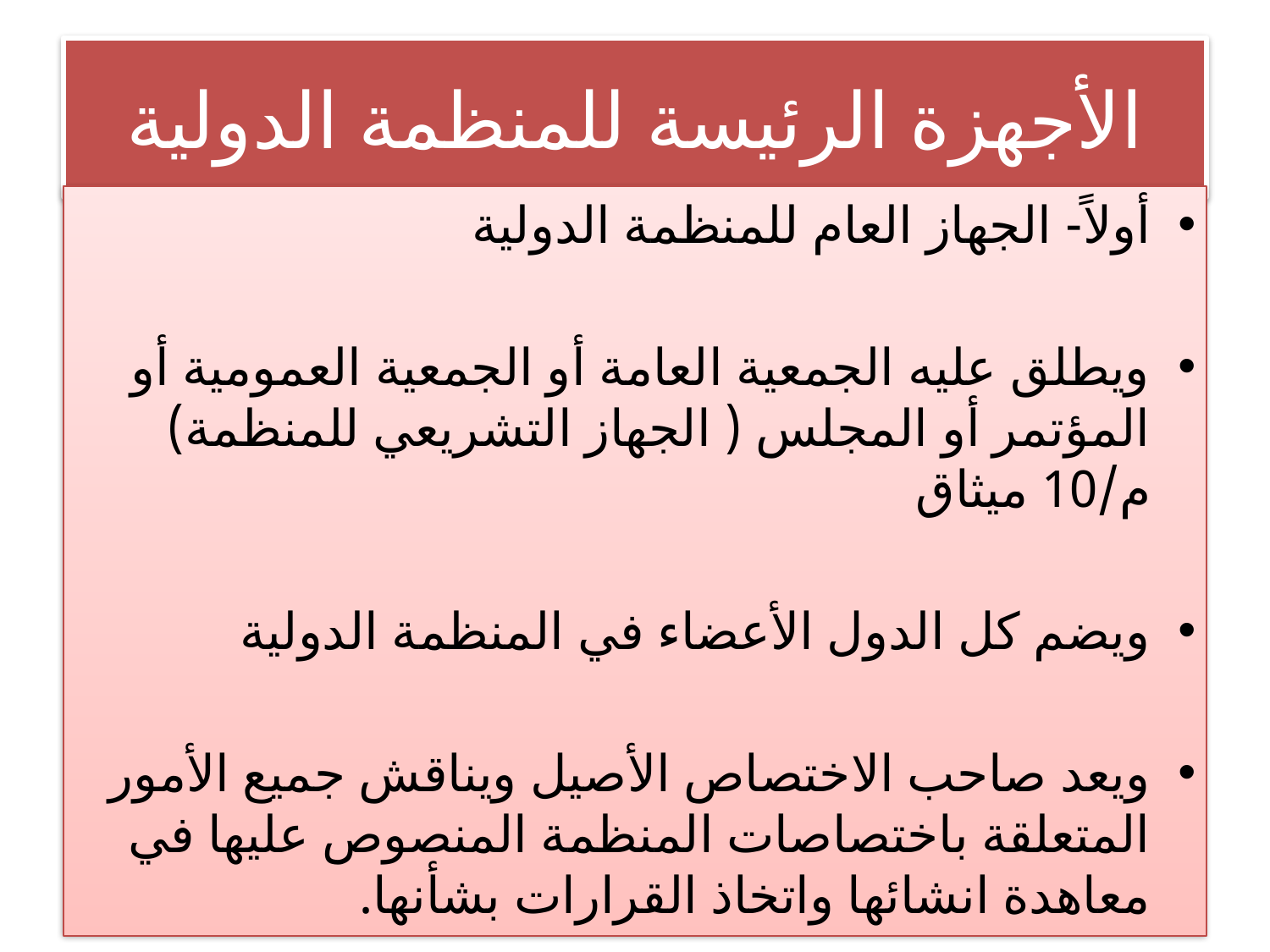

# الأجهزة الرئيسة للمنظمة الدولية
أولاً- الجهاز العام للمنظمة الدولية

ويطلق عليه الجمعية العامة أو الجمعية العمومية أو المؤتمر أو المجلس ( الجهاز التشريعي للمنظمة) م/10 ميثاق

ويضم كل الدول الأعضاء في المنظمة الدولية

ويعد صاحب الاختصاص الأصيل ويناقش جميع الأمور المتعلقة باختصاصات المنظمة المنصوص عليها في معاهدة انشائها واتخاذ القرارات بشأنها.